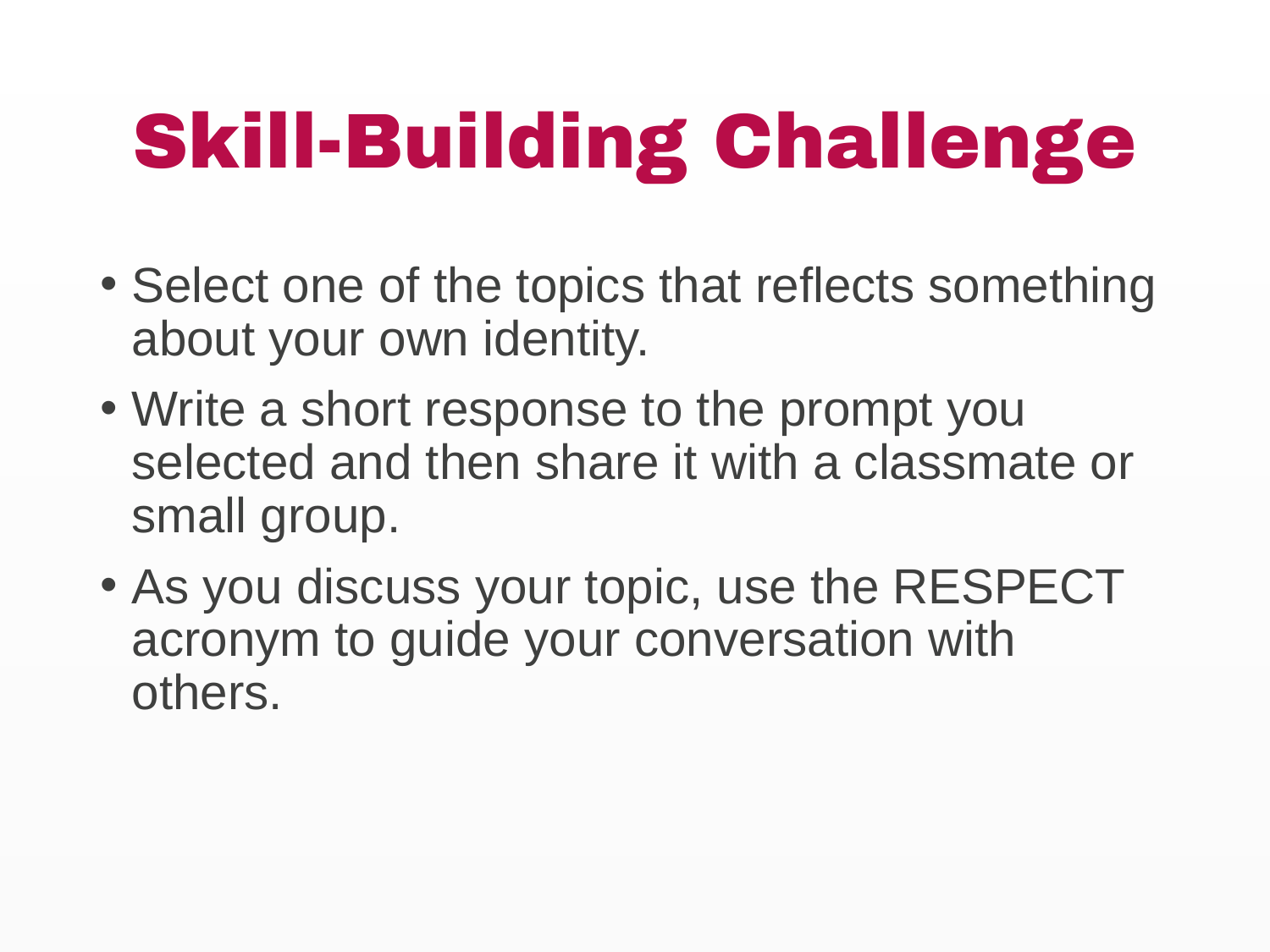

# Skill-Building Challenge
Select one of the topics that reflects something about your own identity.
Write a short response to the prompt you selected and then share it with a classmate or small group.
As you discuss your topic, use the RESPECT acronym to guide your conversation with others.